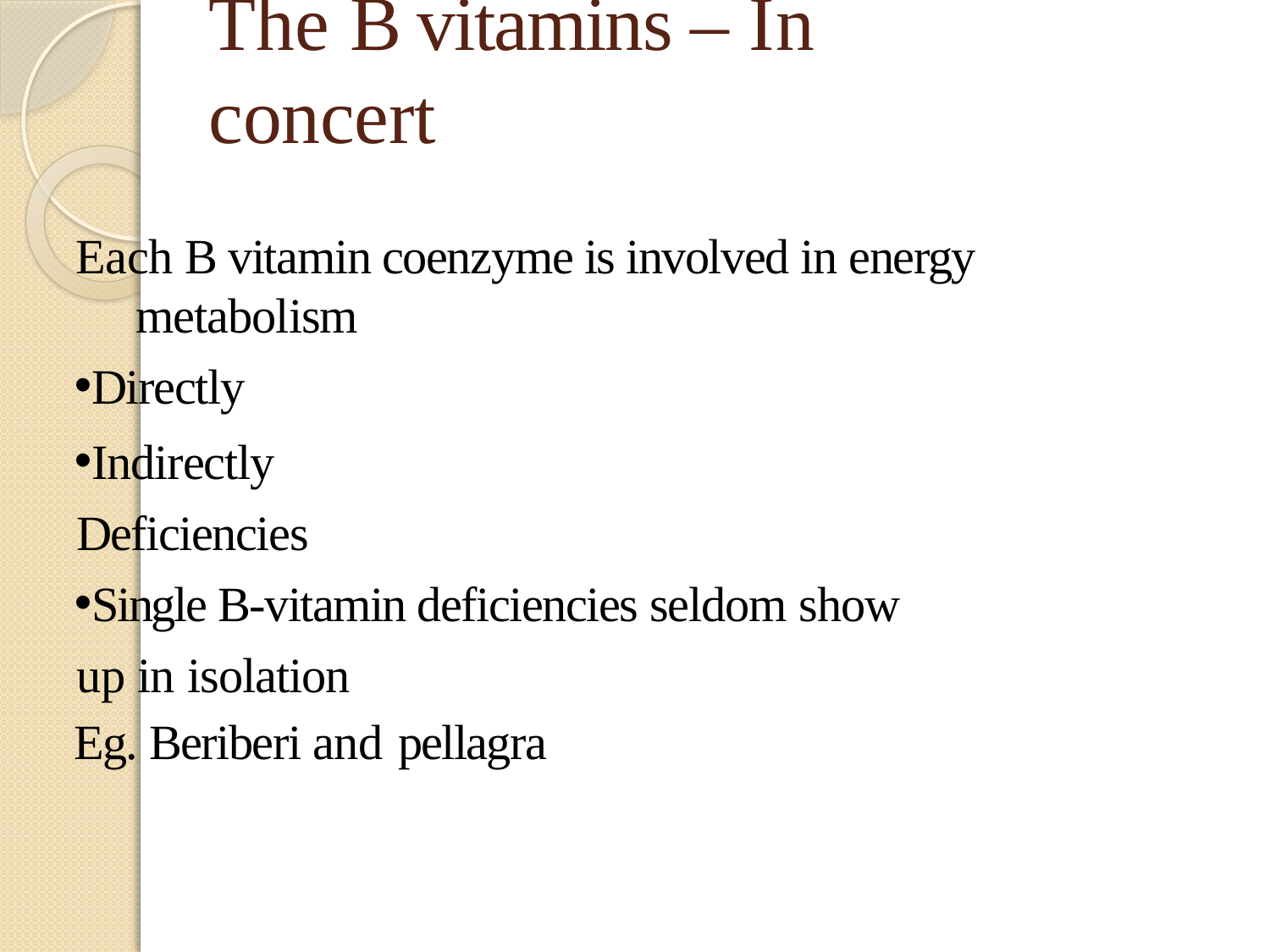

# The B vitamins – In concert
Each B vitamin coenzyme is involved in energy  metabolism
Directly
Indirectly  Deficiencies
Single B-vitamin deficiencies seldom show  up in isolation
Eg. Beriberi and pellagra